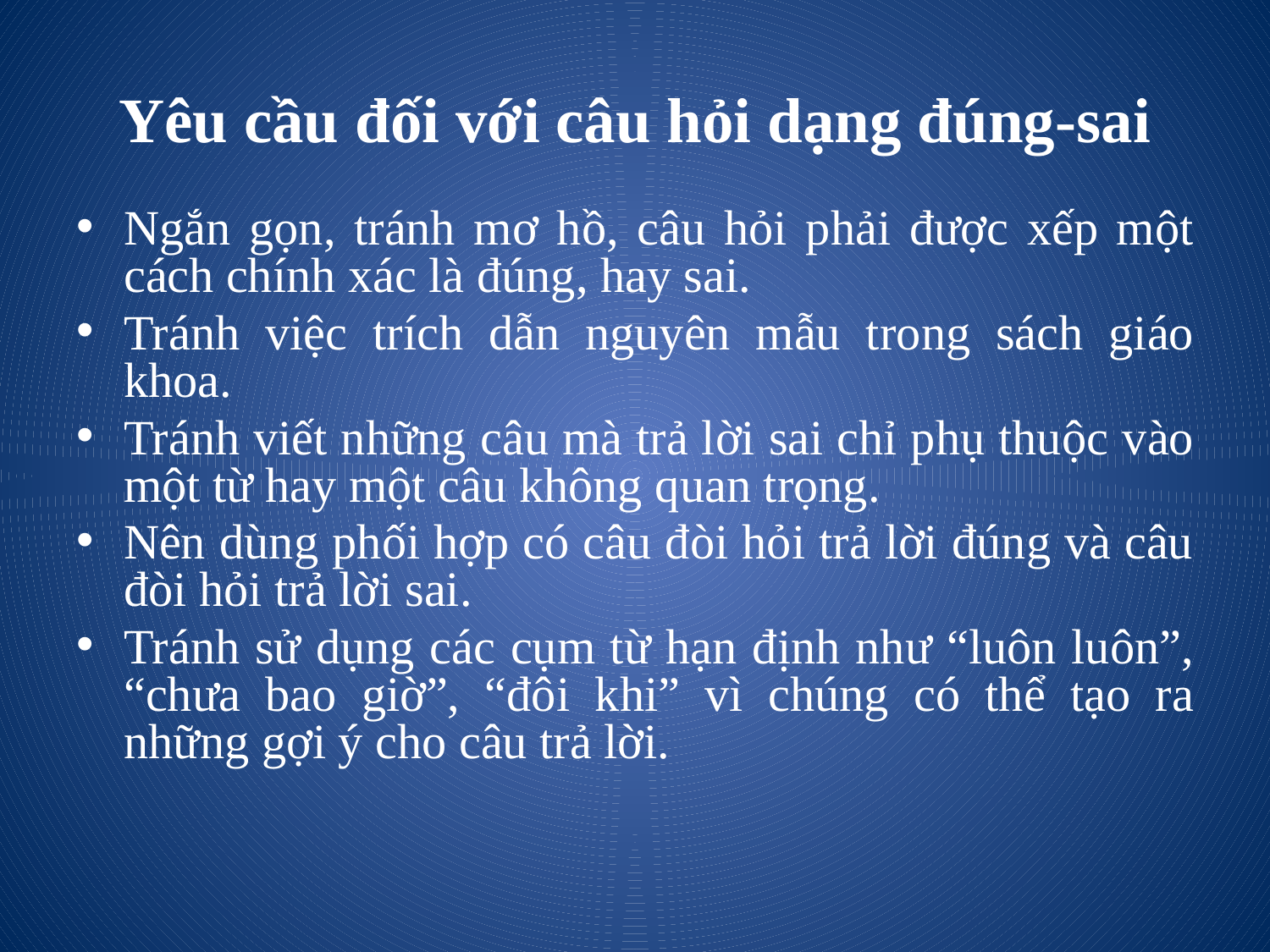

# Yêu cầu đối với câu hỏi dạng đúng-sai
Ngắn gọn, tránh mơ hồ, câu hỏi phải được xếp một cách chính xác là đúng, hay sai.
Tránh việc trích dẫn nguyên mẫu trong sách giáo khoa.
Tránh viết những câu mà trả lời sai chỉ phụ thuộc vào một từ hay một câu không quan trọng.
Nên dùng phối hợp có câu đòi hỏi trả lời đúng và câu đòi hỏi trả lời sai.
Tránh sử dụng các cụm từ hạn định như “luôn luôn”, “chưa bao giờ”, “đôi khi” vì chúng có thể tạo ra những gợi ý cho câu trả lời.